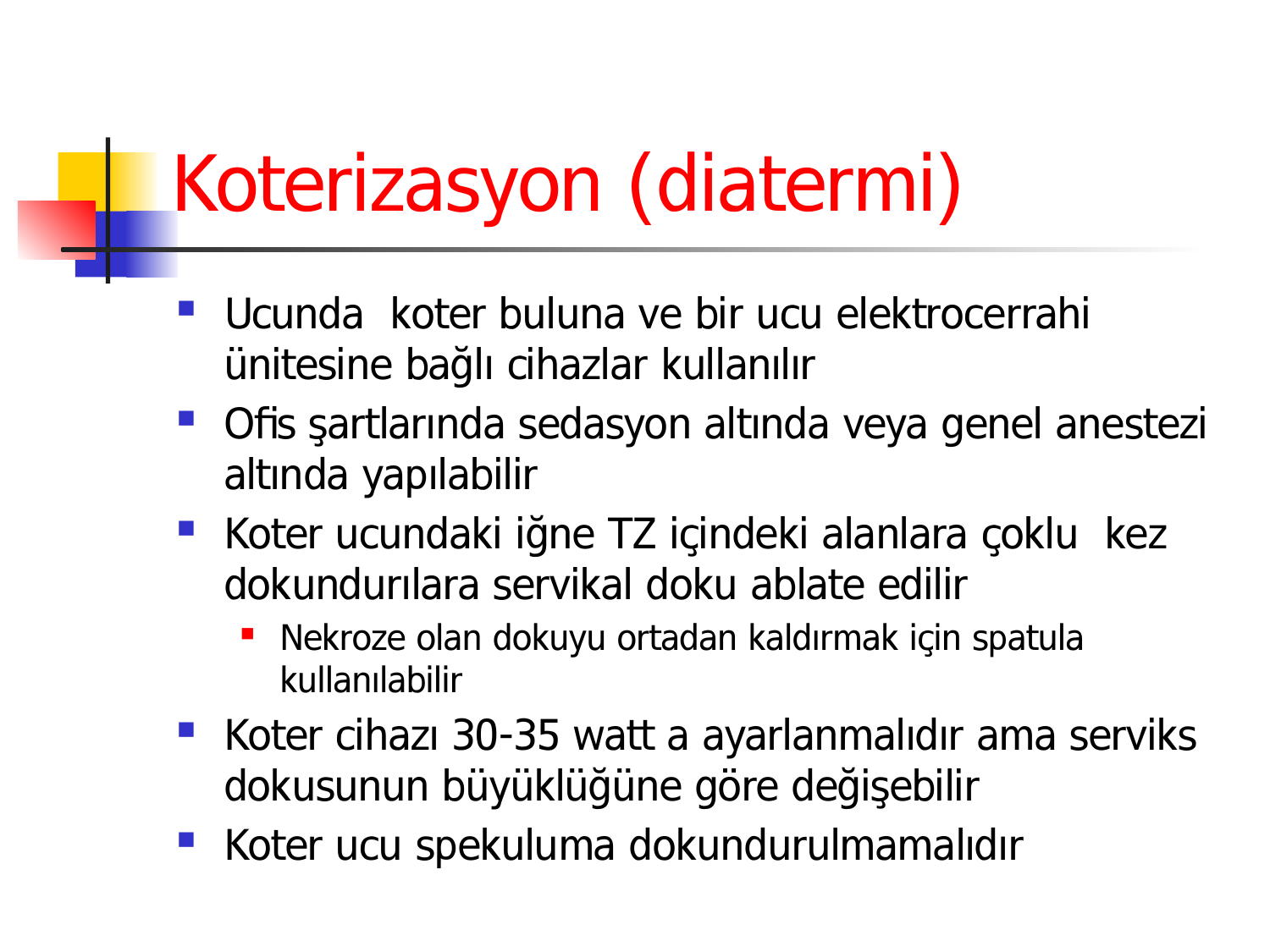

# Koterizasyon (diatermi)
Ucunda  koter buluna ve bir ucu elektrocerrahi ünitesine bağlı cihazlar kullanılır
Ofis şartlarında sedasyon altında veya genel anestezi altında yapılabilir
Koter ucundaki iğne TZ içindeki alanlara çoklu  kez dokundurılara servikal doku ablate edilir
Nekroze olan dokuyu ortadan kaldırmak için spatula kullanılabilir
Koter cihazı 30-35 watt a ayarlanmalıdır ama serviks dokusunun büyüklüğüne göre değişebilir
Koter ucu spekuluma dokundurulmamalıdır